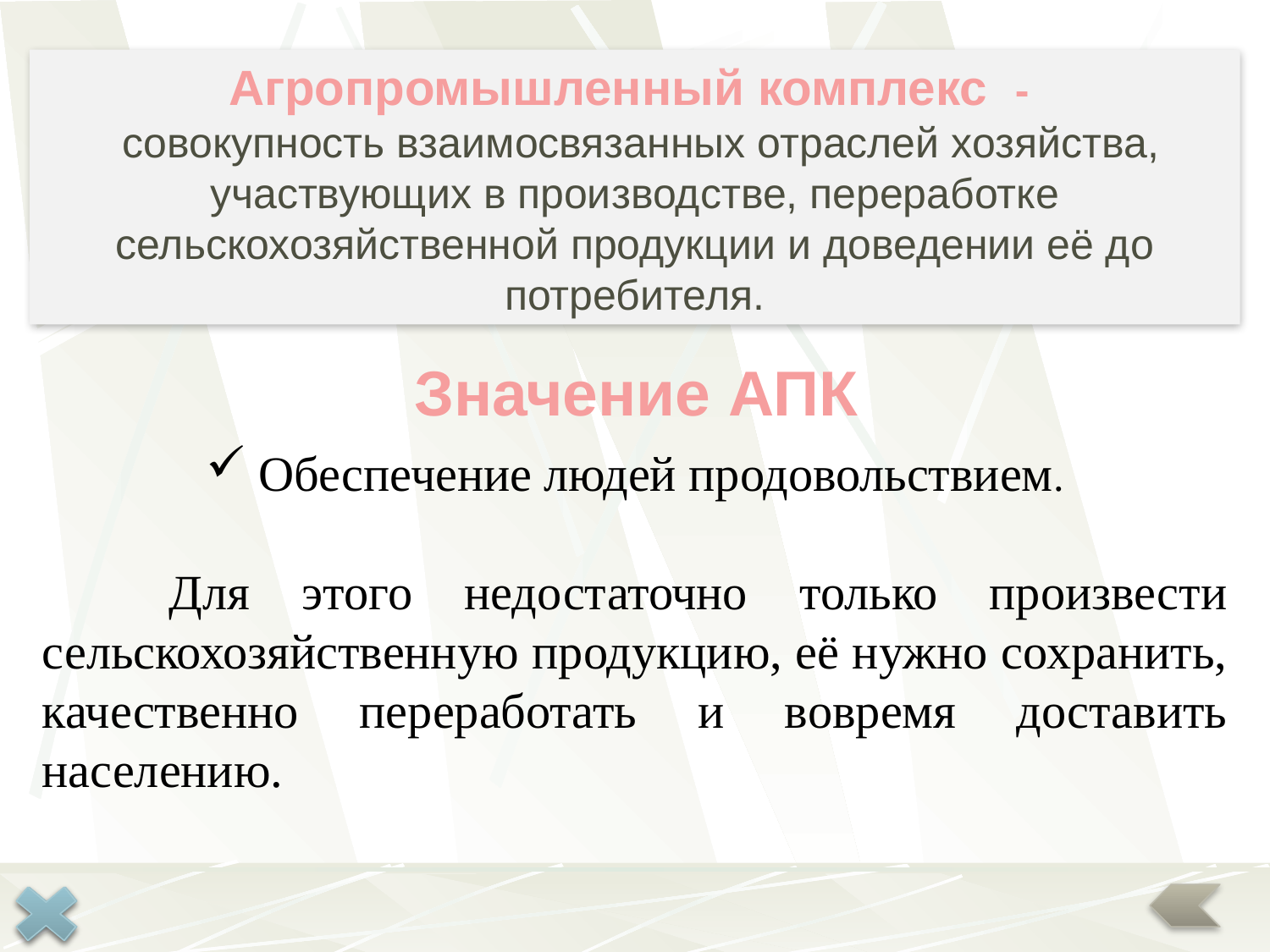

Агропромышленный комплекс  -
 совокупность взаимосвязанных отраслей хозяйства, участвующих в производстве, переработке сельскохозяйственной продукции и доведении её до потребителя.
Значение АПК
 Обеспечение людей продовольствием.

	Для этого недостаточно только произвести сельскохозяйственную продукцию, её нужно сохранить, качественно переработать и вовремя доставить населению.